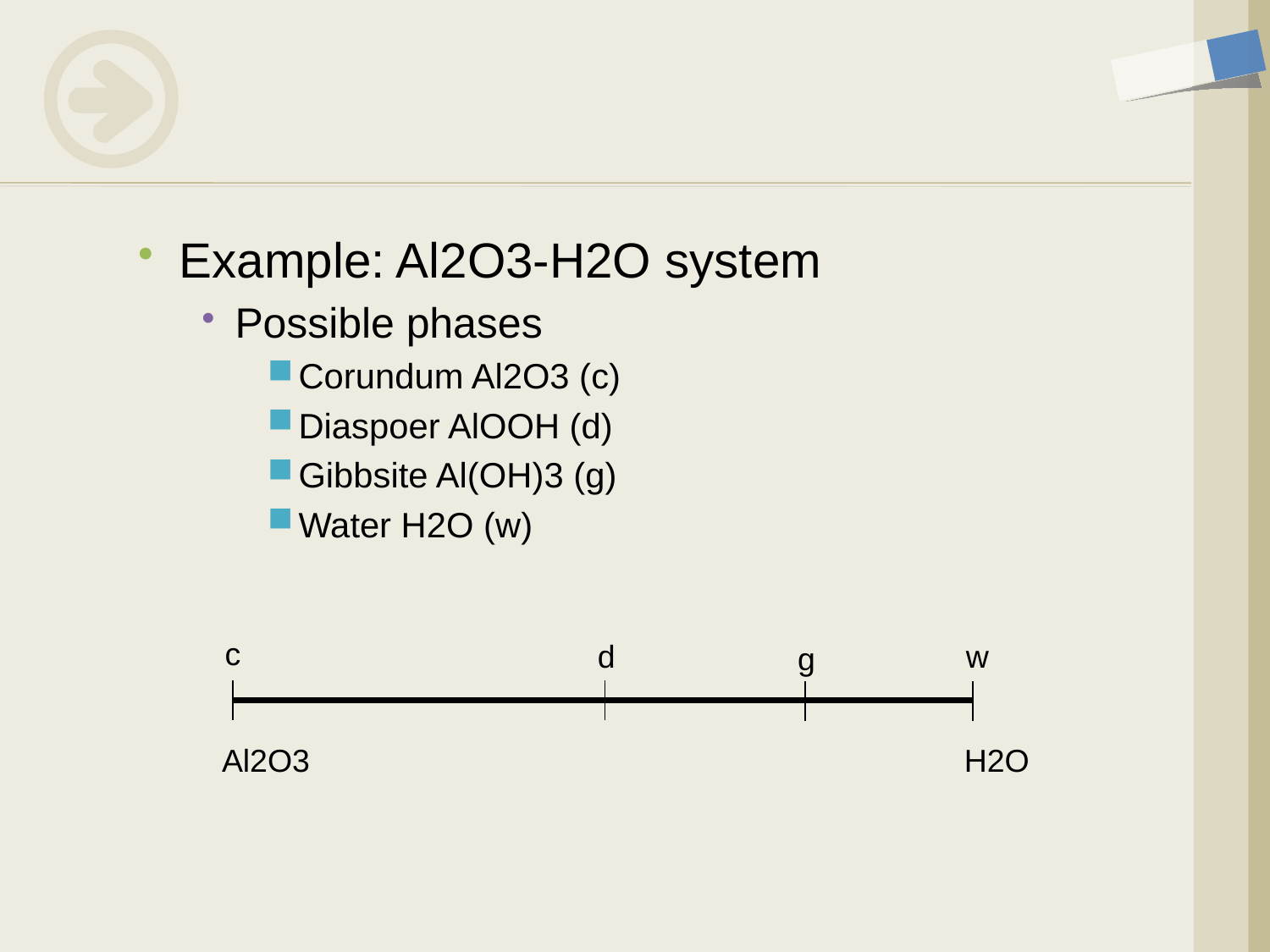

Example: Al2O3-H2O system
Possible phases
Corundum Al2O3 (c)
Diaspoer AlOOH (d)
Gibbsite Al(OH)3 (g)
Water H2O (w)
c
d
w
g
Al2O3
H2O